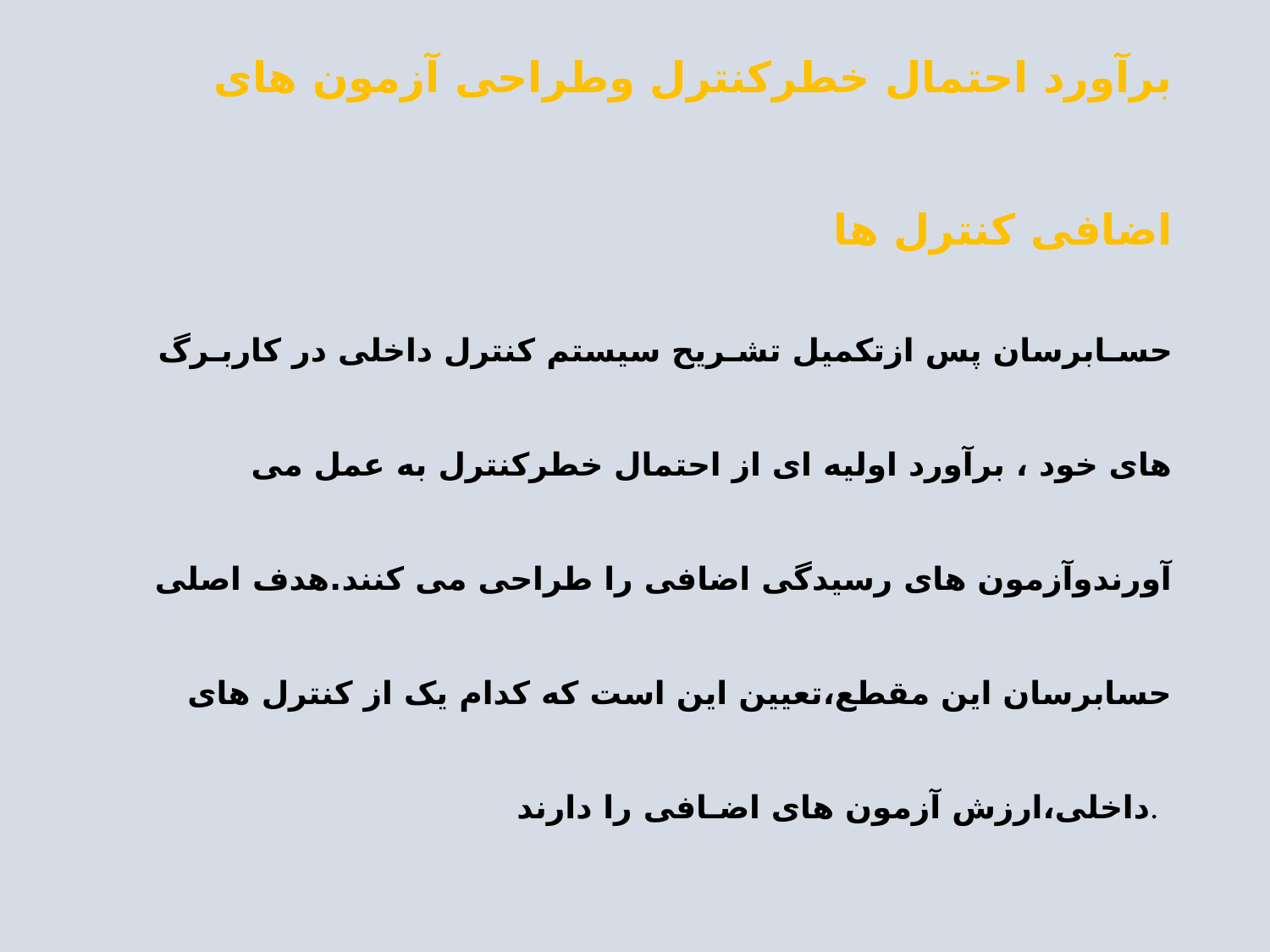

# برآورد احتمال خطرکنترل وطراحی آزمون های اضافی کنترل ها حسـابرسان پس ازتکمیل تشـریح سیستم کنترل داخلی در کاربـرگ های خود ، برآورد اولیه ای از احتمال خطرکنترل به عمل می آورندوآزمون های رسیدگی اضافی را طراحی می کنند.هدف اصلی حسابرسان این مقطع،تعیین این است که کدام یک از کنترل های داخلی،ارزش آزمون های اضـافی را دارند.